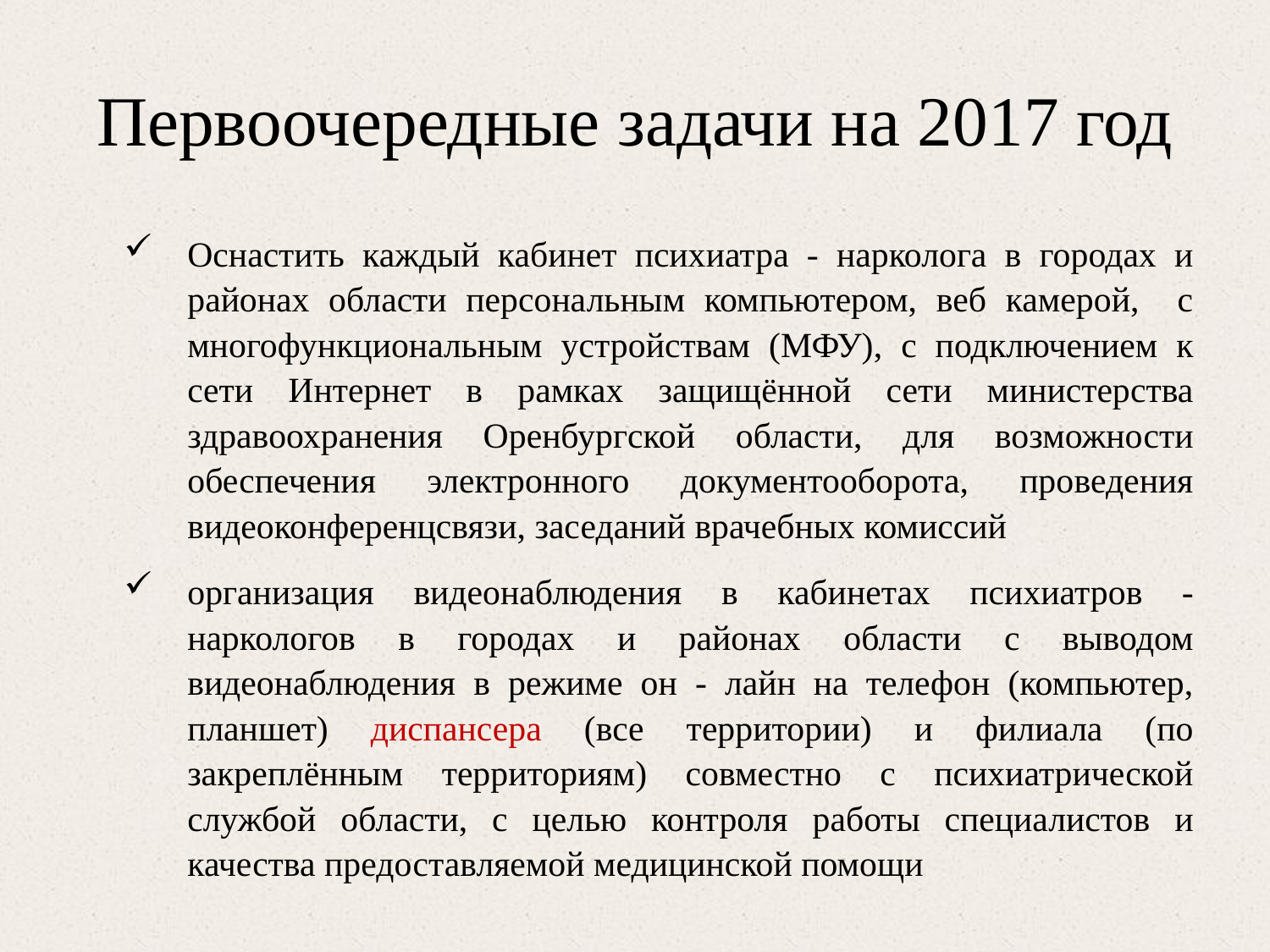

# Первоочередные задачи на 2017 год
Оснастить каждый кабинет психиатра - нарколога в городах и районах области персональным компьютером, веб камерой,  с многофункциональным устройствам (МФУ), с подключением к сети Интернет в рамках защищённой сети министерства здравоохранения Оренбургской области, для возможности обеспечения электронного документооборота, проведения видеоконференцсвязи, заседаний врачебных комиссий
организация видеонаблюдения в кабинетах психиатров - наркологов в городах и районах области с выводом видеонаблюдения в режиме он - лайн на телефон (компьютер, планшет) диспансера (все территории) и филиала (по закреплённым территориям) совместно с психиатрической службой области, с целью контроля работы специалистов и качества предоставляемой медицинской помощи